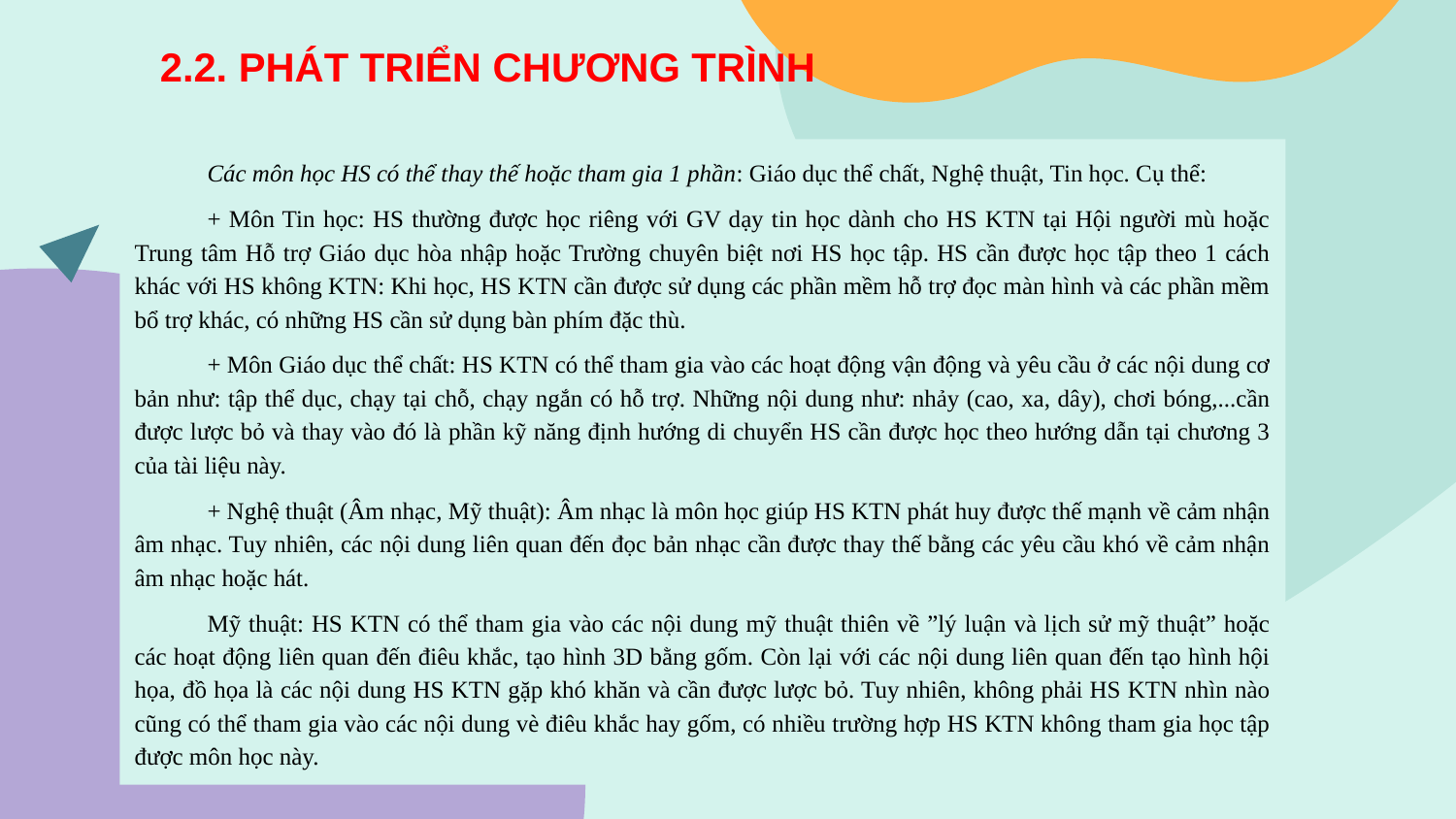

2.2. PHÁT TRIỂN CHƯƠNG TRÌNH
Các môn học HS có thể thay thế hoặc tham gia 1 phần: Giáo dục thể chất, Nghệ thuật, Tin học. Cụ thể:
+ Môn Tin học: HS thường được học riêng với GV dạy tin học dành cho HS KTN tại Hội người mù hoặc Trung tâm Hỗ trợ Giáo dục hòa nhập hoặc Trường chuyên biệt nơi HS học tập. HS cần được học tập theo 1 cách khác với HS không KTN: Khi học, HS KTN cần được sử dụng các phần mềm hỗ trợ đọc màn hình và các phần mềm bổ trợ khác, có những HS cần sử dụng bàn phím đặc thù.
+ Môn Giáo dục thể chất: HS KTN có thể tham gia vào các hoạt động vận động và yêu cầu ở các nội dung cơ bản như: tập thể dục, chạy tại chỗ, chạy ngắn có hỗ trợ. Những nội dung như: nhảy (cao, xa, dây), chơi bóng,...cần được lược bỏ và thay vào đó là phần kỹ năng định hướng di chuyển HS cần được học theo hướng dẫn tại chương 3 của tài liệu này.
+ Nghệ thuật (Âm nhạc, Mỹ thuật): Âm nhạc là môn học giúp HS KTN phát huy được thế mạnh về cảm nhận âm nhạc. Tuy nhiên, các nội dung liên quan đến đọc bản nhạc cần được thay thế bằng các yêu cầu khó về cảm nhận âm nhạc hoặc hát.
Mỹ thuật: HS KTN có thể tham gia vào các nội dung mỹ thuật thiên về ”lý luận và lịch sử mỹ thuật” hoặc các hoạt động liên quan đến điêu khắc, tạo hình 3D bằng gốm. Còn lại với các nội dung liên quan đến tạo hình hội họa, đồ họa là các nội dung HS KTN gặp khó khăn và cần được lược bỏ. Tuy nhiên, không phải HS KTN nhìn nào cũng có thể tham gia vào các nội dung vè điêu khắc hay gốm, có nhiều trường hợp HS KTN không tham gia học tập được môn học này.